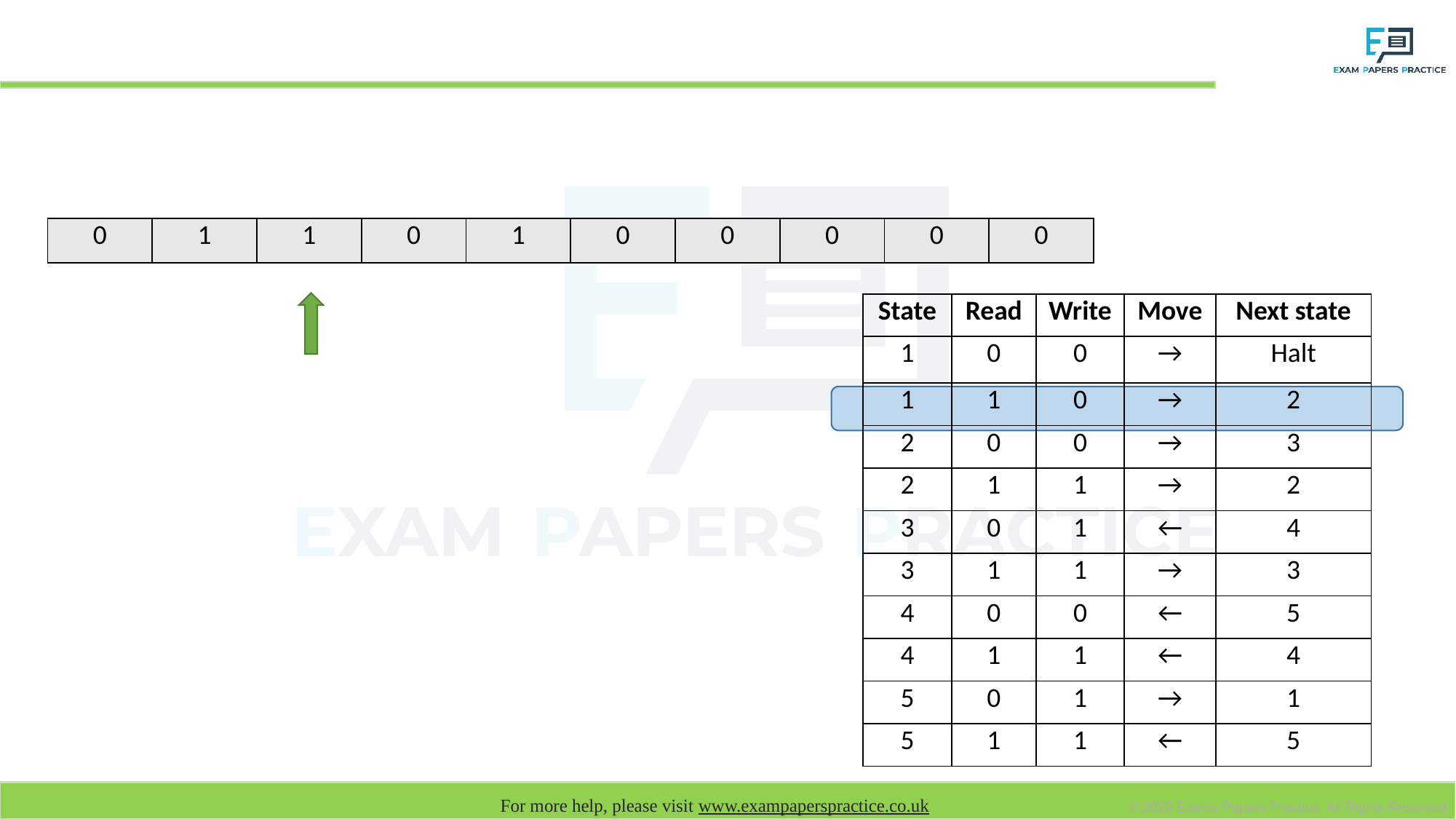

# Double sequence of Bits Turing Machine
| 0 | 1 | 1 | 0 | 1 | 0 | 0 | 0 | 0 | 0 |
| --- | --- | --- | --- | --- | --- | --- | --- | --- | --- |

| State | Read | Write | Move | Next state |
| --- | --- | --- | --- | --- |
| 1 | 0 | 0 | → | Halt |
| 1 | 1 | 0 | → | 2 |
| 2 | 0 | 0 | → | 3 |
| 2 | 1 | 1 | → | 2 |
| 3 | 0 | 1 | ← | 4 |
| 3 | 1 | 1 | → | 3 |
| 4 | 0 | 0 | ← | 5 |
| 4 | 1 | 1 | ← | 4 |
| 5 | 0 | 1 | → | 1 |
| 5 | 1 | 1 | ← | 5 |